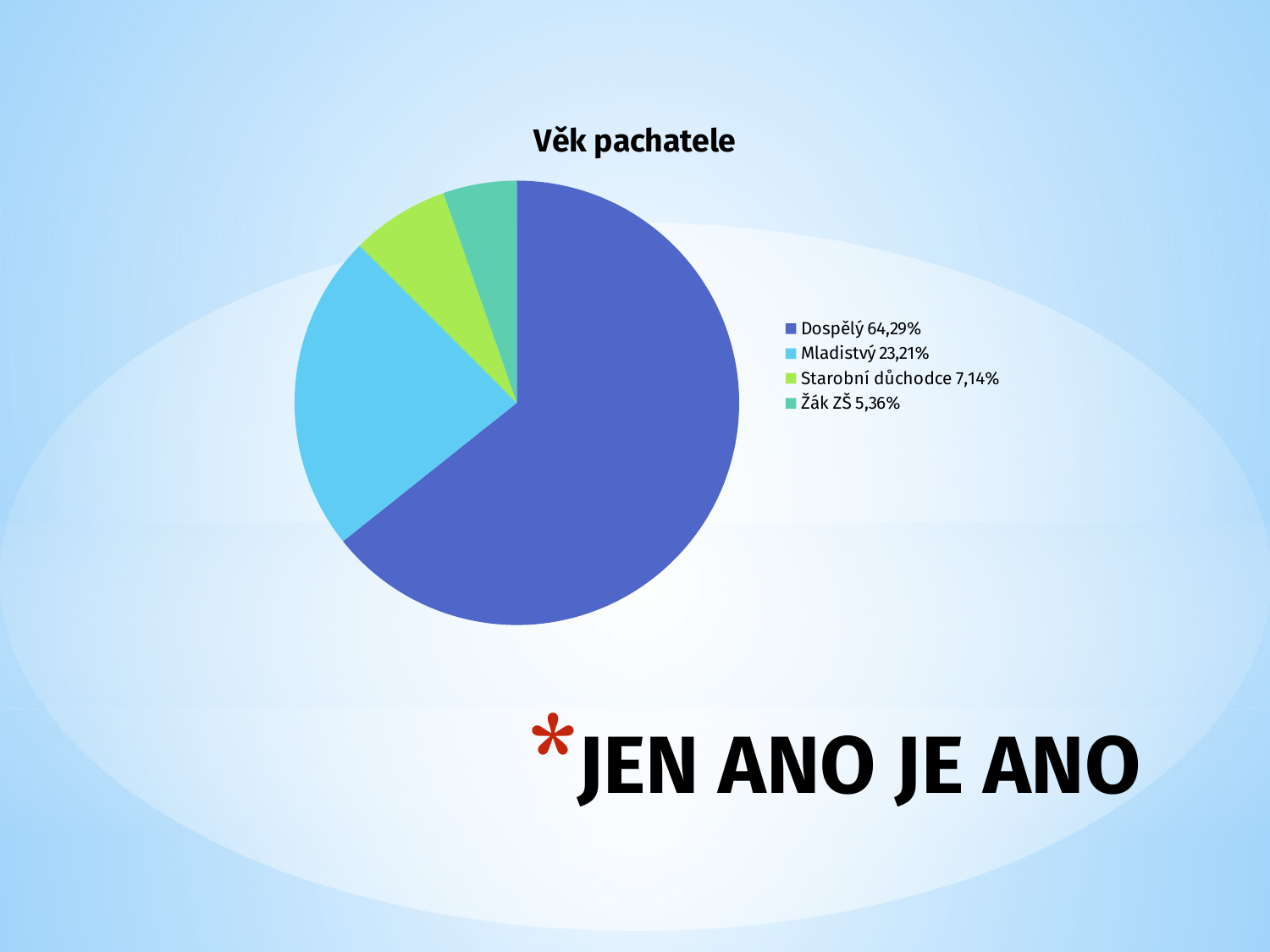

### Chart:

| Category | Věk pachatele |
|---|---|
| Dospělý 64,29% | 64.29 |
| Mladistvý 23,21% | 23.21 |
| Starobní důchodce 7,14% | 7.14 |
| Žák ZŠ 5,36% | 5.36 |

# JEN ANO JE ANO